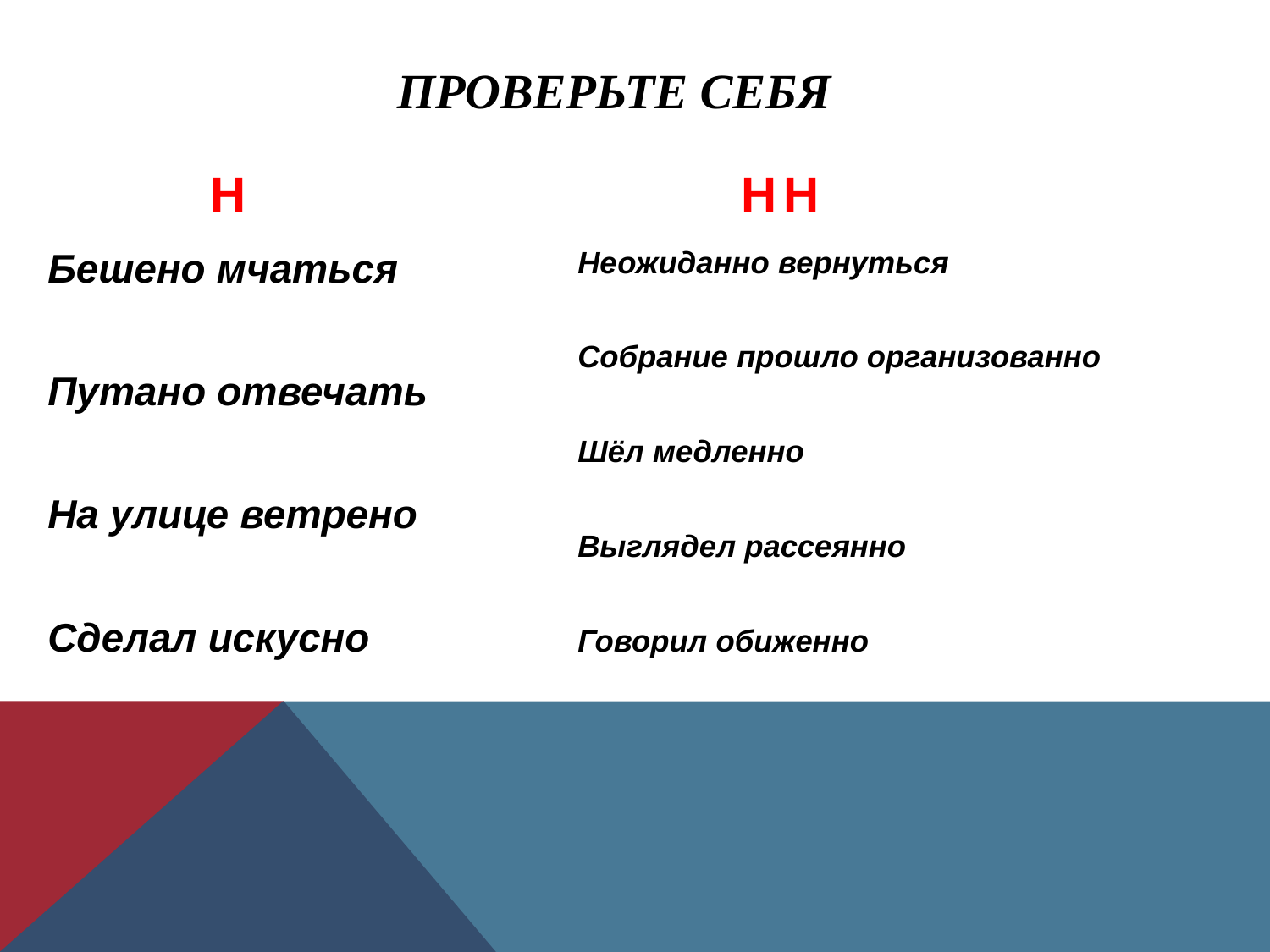

# Проверьте себя
    Н
    НН
Бешено мчаться

Путано отвечать

На улице ветрено

Сделал искусно
Неожиданно вернуться

Собрание прошло организованно

Шёл медленно

Выглядел рассеянно

Говорил обиженно